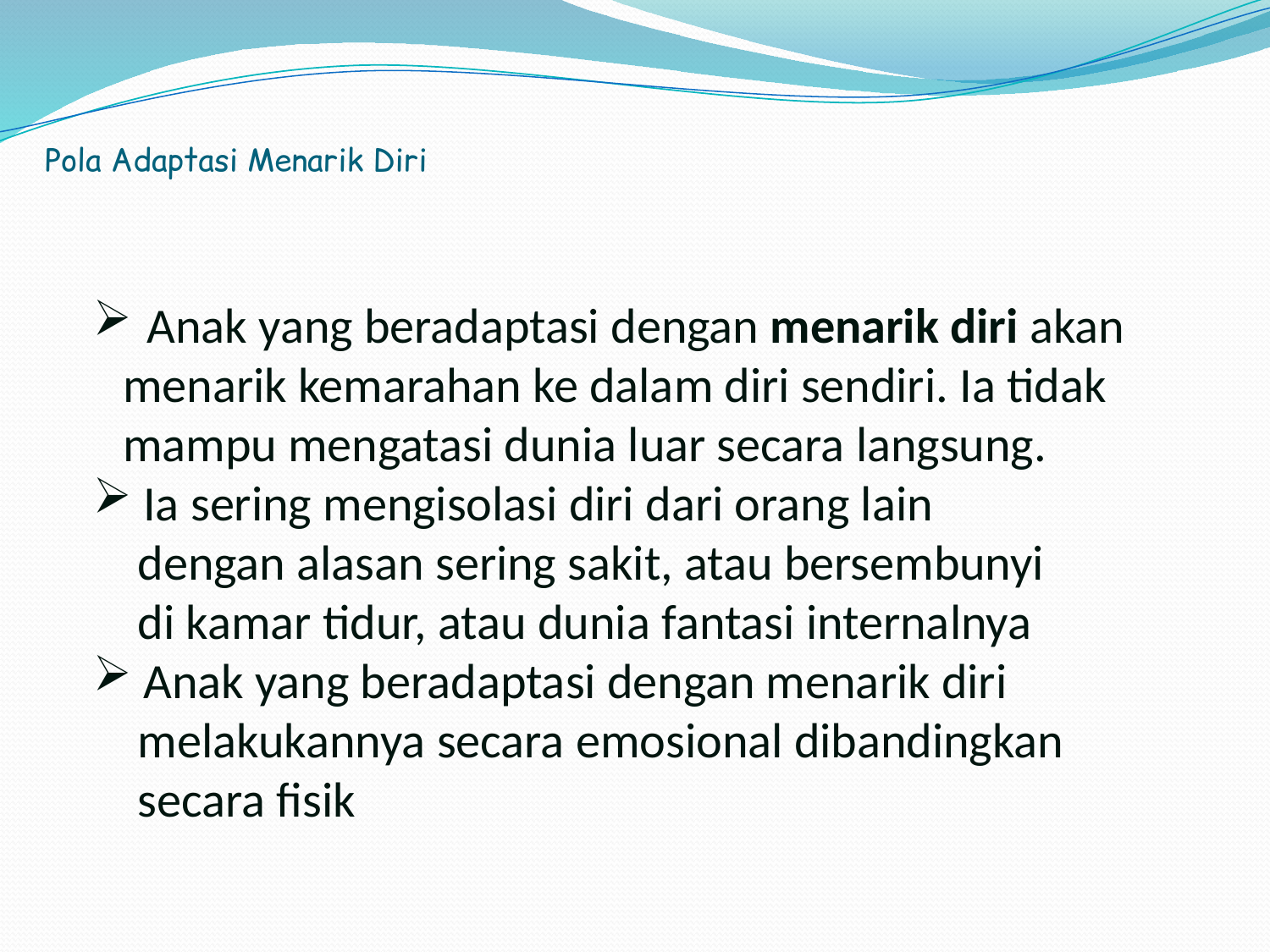

# Pola Adaptasi Menarik Diri
 Anak yang beradaptasi dengan menarik diri akan menarik kemarahan ke dalam diri sendiri. Ia tidak mampu mengatasi dunia luar secara langsung.
 Ia sering mengisolasi diri dari orang lain
    dengan alasan sering sakit, atau bersembunyi
    di kamar tidur, atau dunia fantasi internalnya
 Anak yang beradaptasi dengan menarik diri
    melakukannya secara emosional dibandingkan
    secara fisik